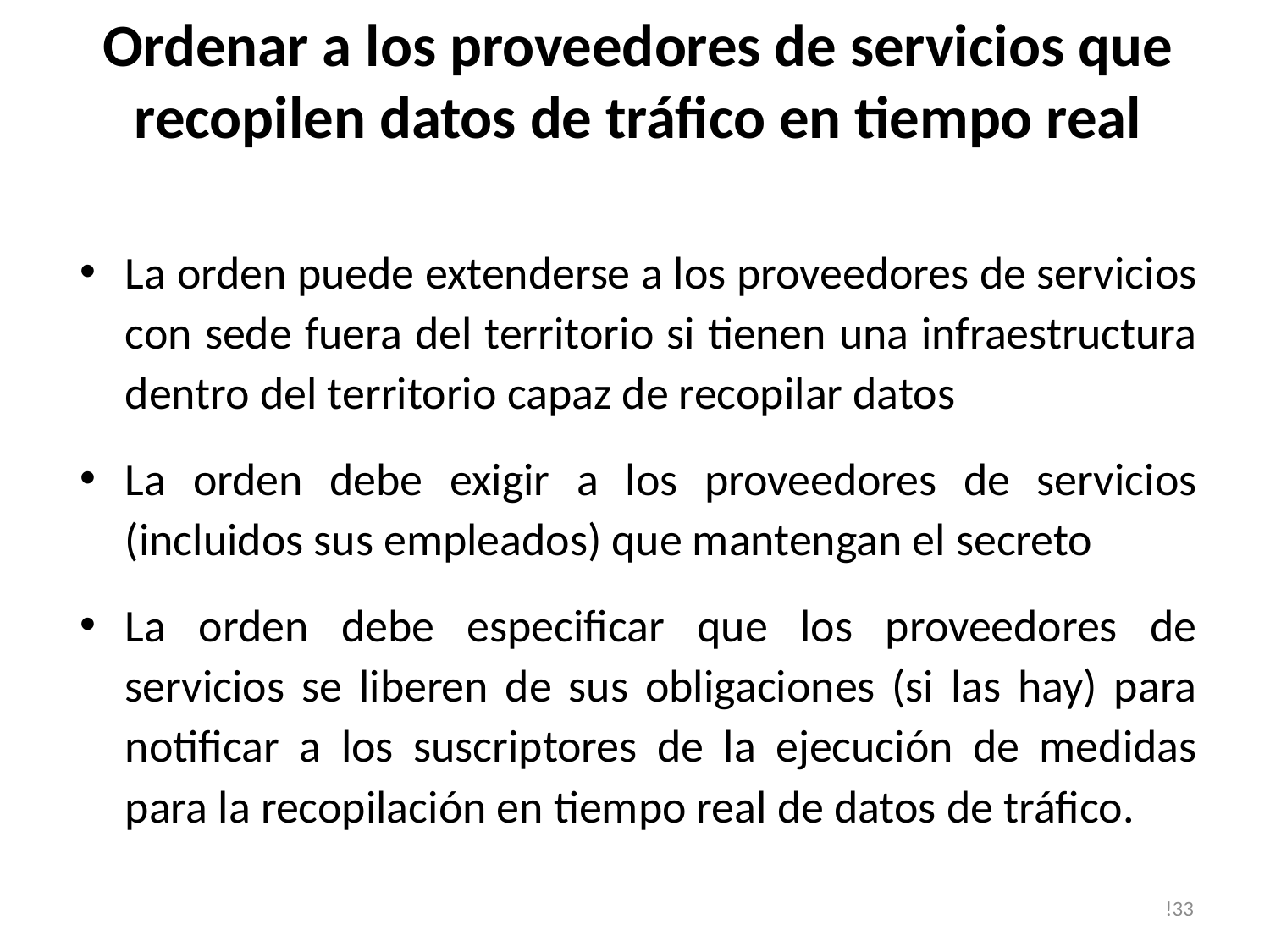

# Ordenar a los proveedores de servicios que recopilen datos de tráfico en tiempo real
La orden puede extenderse a los proveedores de servicios con sede fuera del territorio si tienen una infraestructura dentro del territorio capaz de recopilar datos
La orden debe exigir a los proveedores de servicios (incluidos sus empleados) que mantengan el secreto
La orden debe especificar que los proveedores de servicios se liberen de sus obligaciones (si las hay) para notificar a los suscriptores de la ejecución de medidas para la recopilación en tiempo real de datos de tráfico.
!33